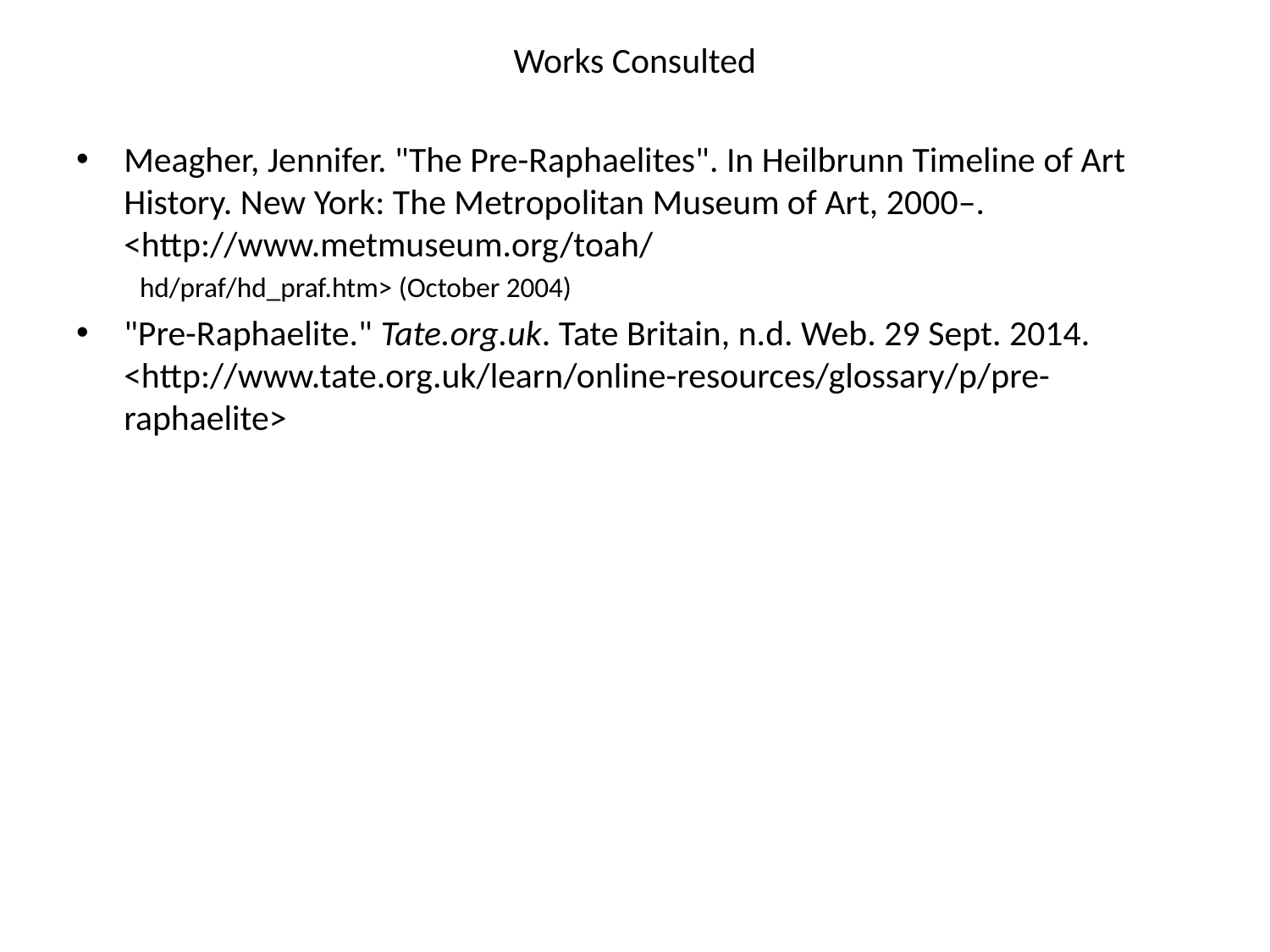

Works Consulted

Meagher, Jennifer. "The Pre-Raphaelites". In Heilbrunn Timeline of Art History. New York: The Metropolitan Museum of Art, 2000–. <http://www.metmuseum.org/toah/
hd/praf/hd_praf.htm> (October 2004)
"Pre-Raphaelite." Tate.org.uk. Tate Britain, n.d. Web. 29 Sept. 2014. <http://www.tate.org.uk/learn/online-resources/glossary/p/pre-raphaelite>